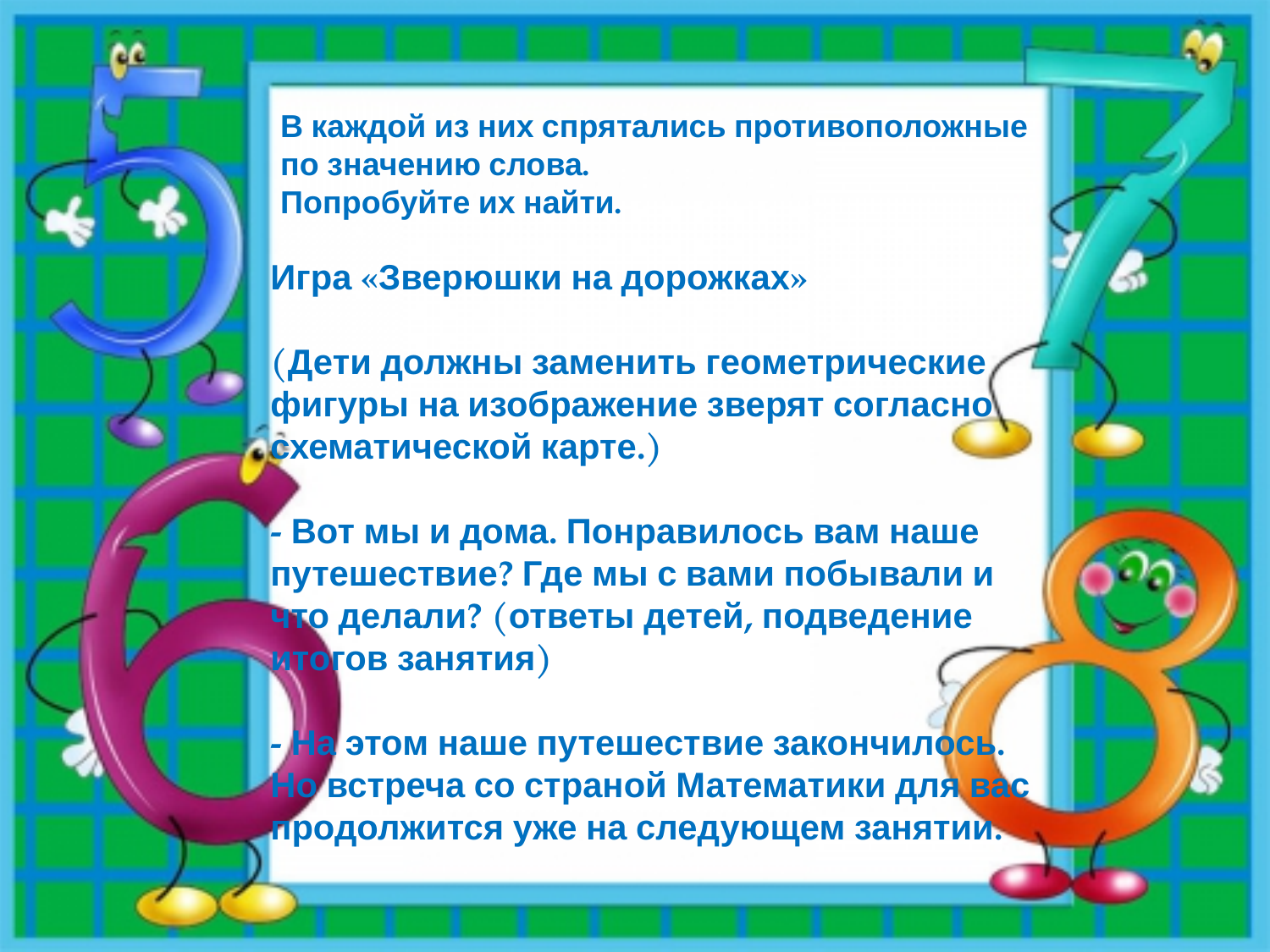

В каждой из них спрятались противоположные по значению слова.
Попробуйте их найти.
Игра «Зверюшки на дорожках»

(Дети должны заменить геометрические фигуры на изображение зверят согласно схематической карте.)

- Вот мы и дома. Понравилось вам наше путешествие? Где мы с вами побывали и что делали? (ответы детей, подведение итогов занятия)

- На этом наше путешествие закончилось. Но встреча со страной Математики для вас продолжится уже на следующем занятии.